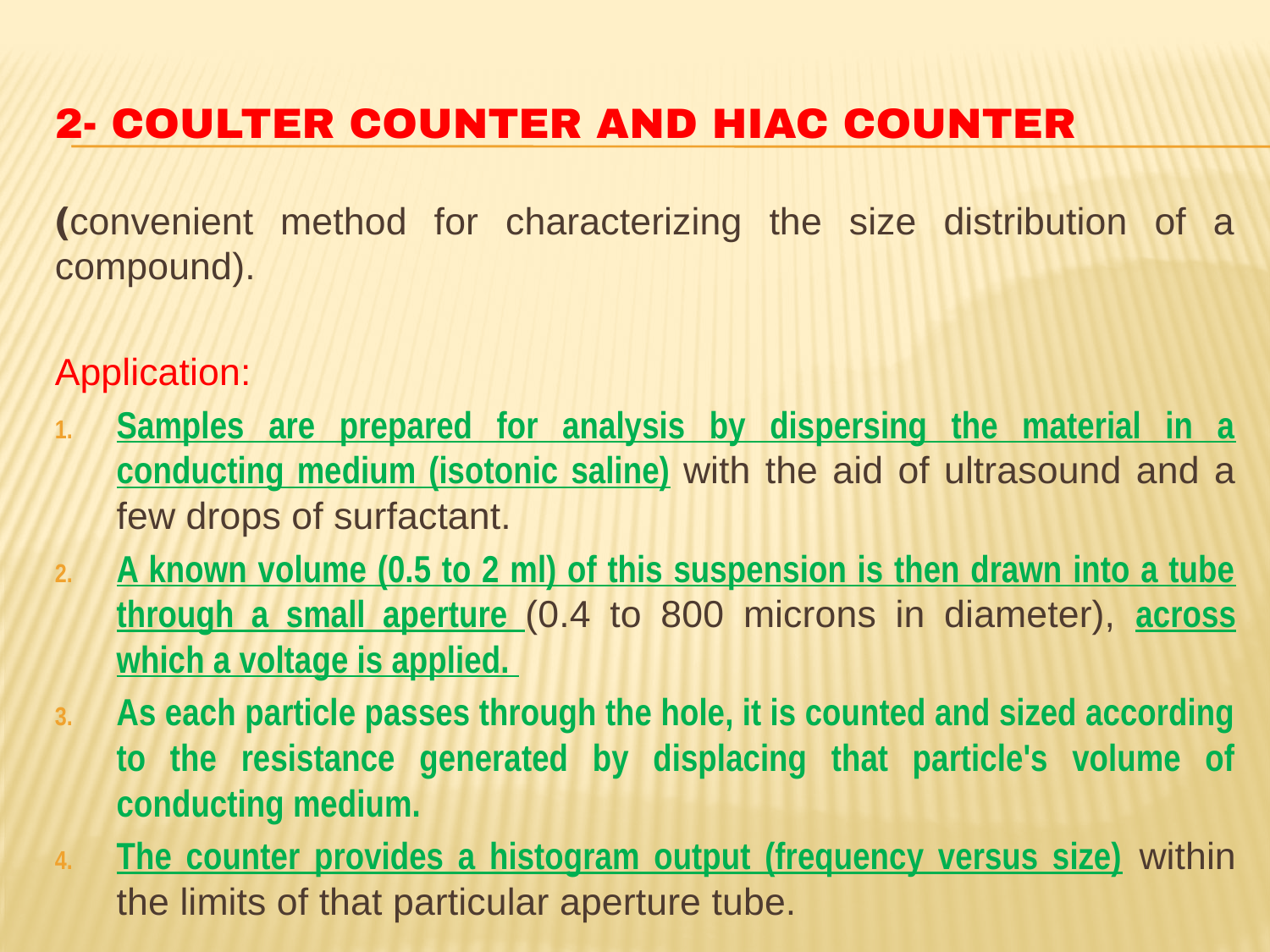

# 2- Coulter counter and HIAC counter
(convenient method for characterizing the size distribution of a compound).

Application:
Samples are prepared for analysis by dispersing the material in a conducting medium (isotonic saline) with the aid of ultrasound and a few drops of surfactant.
A known volume (0.5 to 2 ml) of this suspension is then drawn into a tube through a small aperture (0.4 to 800 microns in diameter), across which a voltage is applied.
As each particle passes through the hole, it is counted and sized according to the resistance generated by displacing that particle's volume of conducting medium.
The counter provides a histogram output (frequency versus size) within the limits of that particular aperture tube.